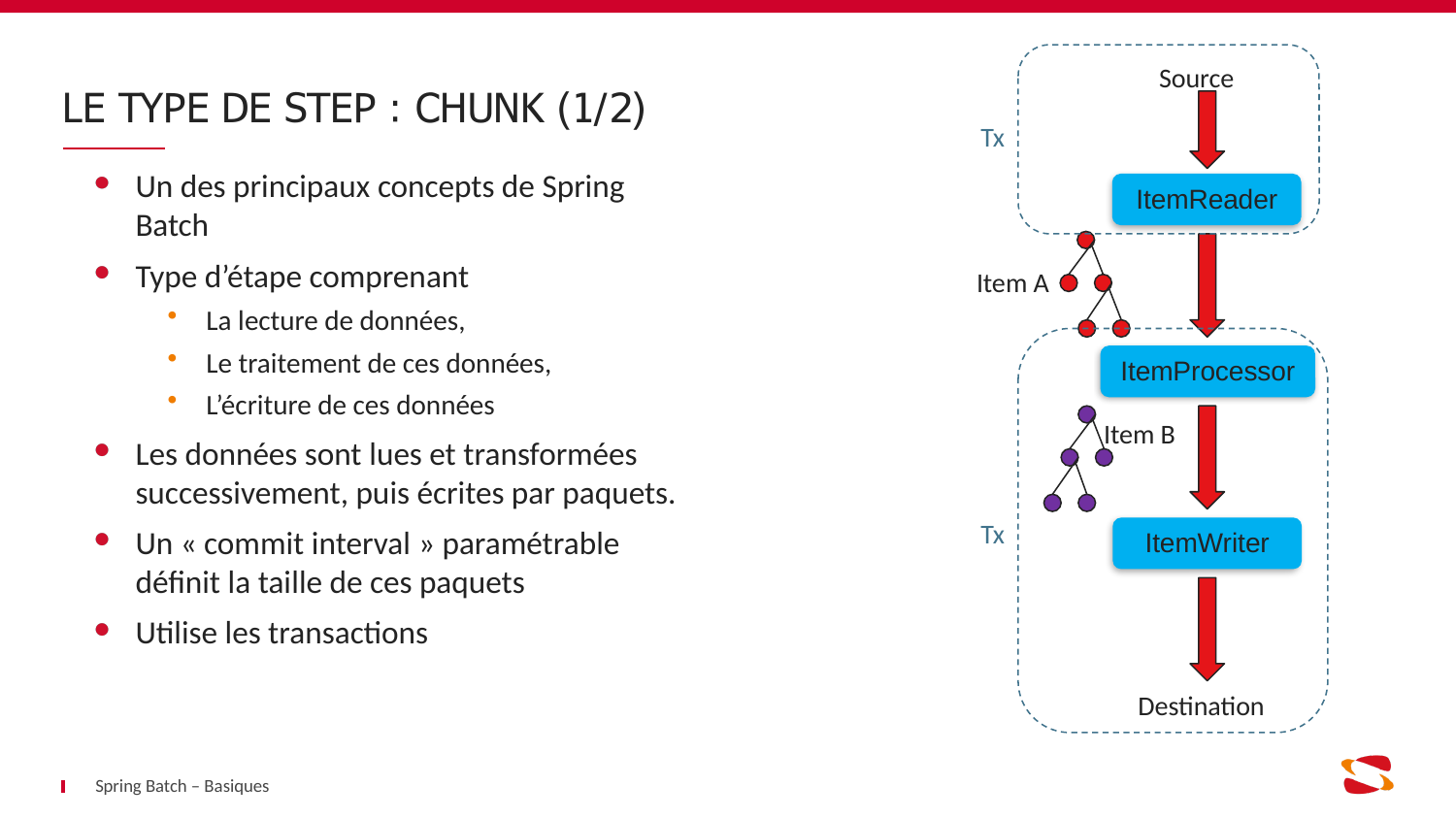

# Le type de Step : Chunk (1/2)

Source

Tx
Un des principaux concepts de Spring Batch
Type d’étape comprenant
La lecture de données,
Le traitement de ces données,
L’écriture de ces données
Les données sont lues et transformées successivement, puis écrites par paquets.
Un « commit interval » paramétrable définit la taille de ces paquets
Utilise les transactions

ItemReader

Item A

ItemProcessor

Item B

Tx
ItemWriter

Destination
Spring Batch – Basiques